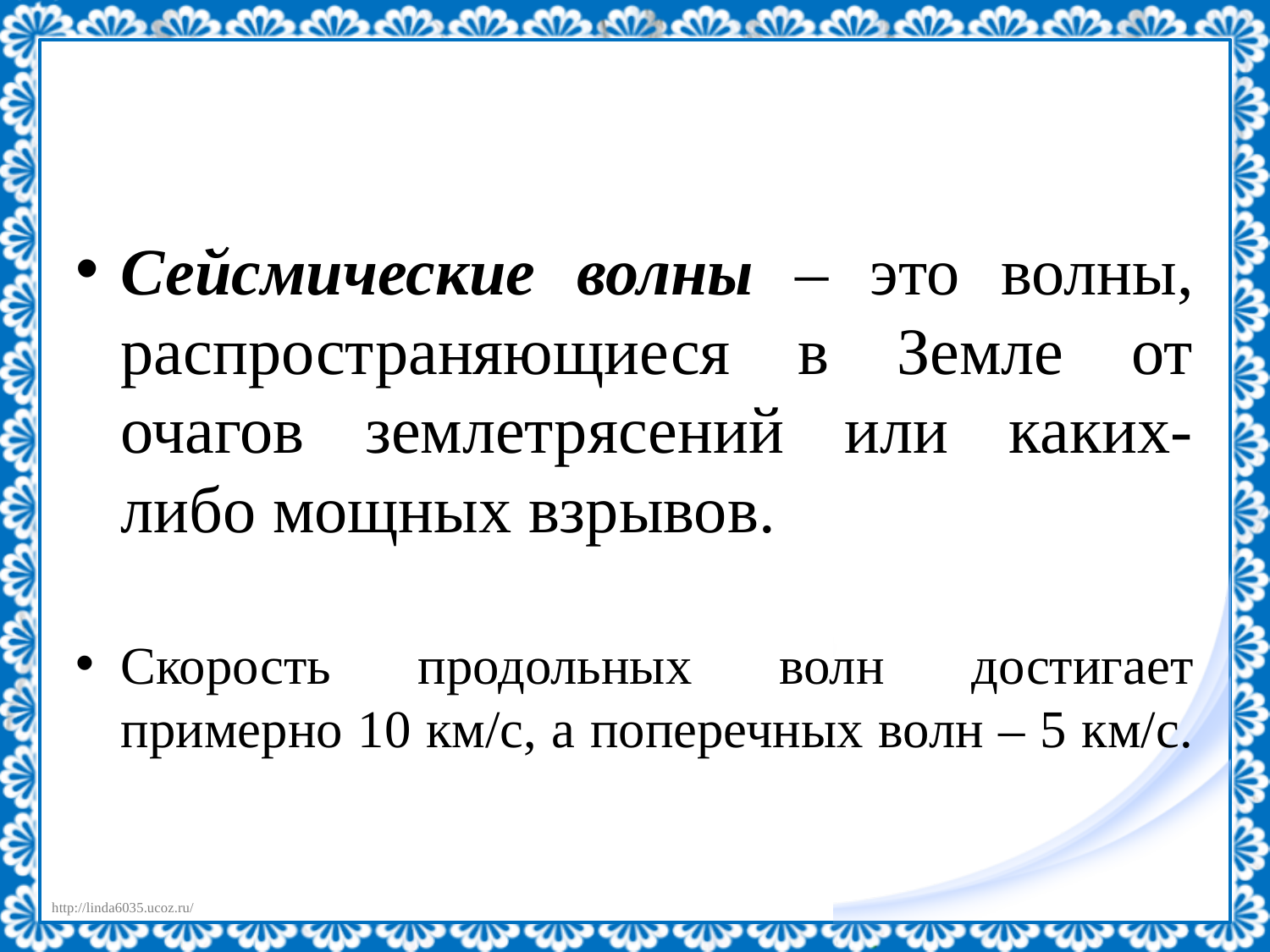

#
Сейсмические волны – это волны, распространяющиеся в Земле от очагов землетрясений или каких-либо мощных взрывов.

Скорость продольных волн достигает примерно 10 км/с, а поперечных волн – 5 км/с.